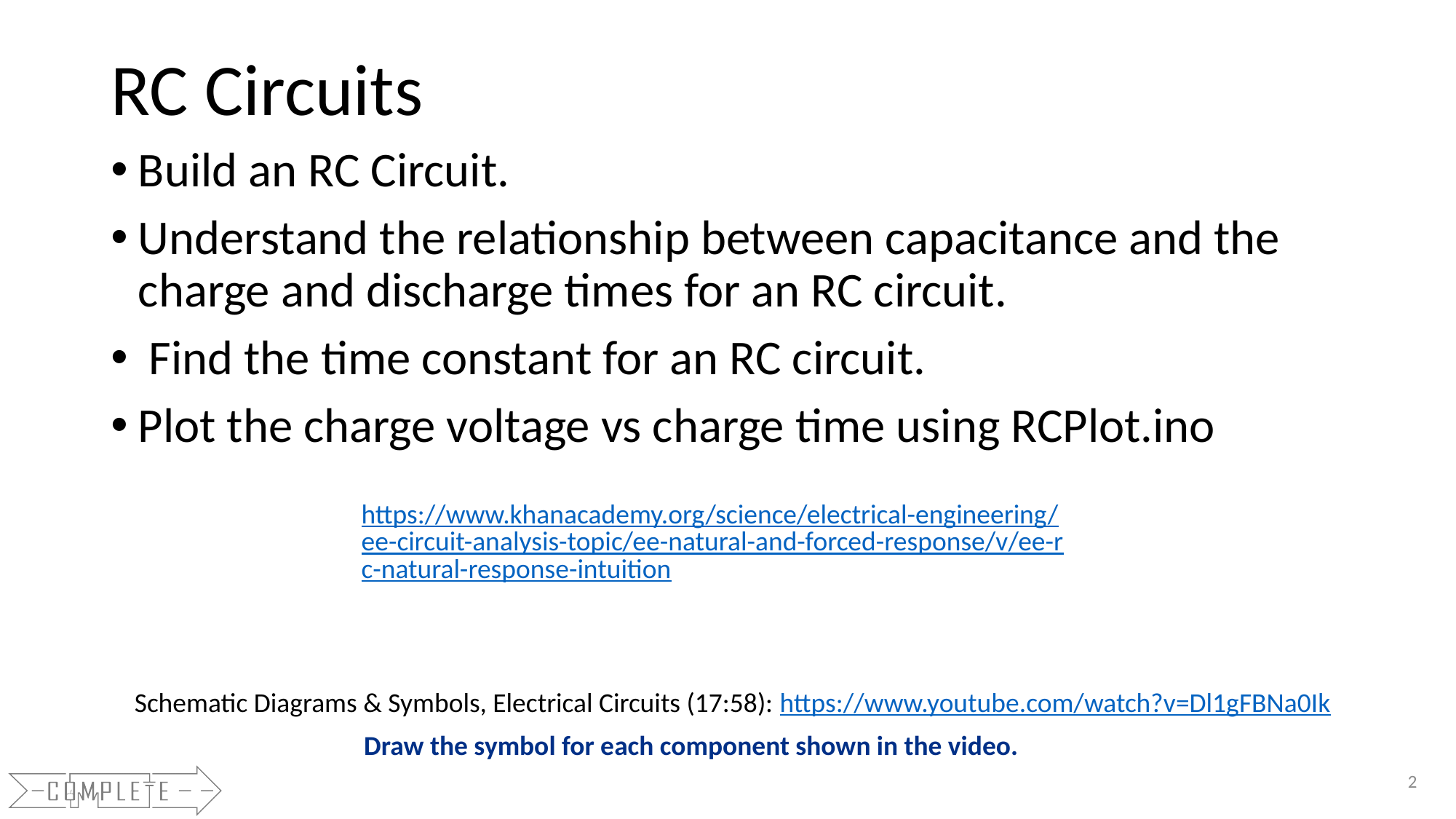

# RC Circuits
Build an RC Circuit.
Understand the relationship between capacitance and the charge and discharge times for an RC circuit.
 Find the time constant for an RC circuit.
Plot the charge voltage vs charge time using RCPlot.ino
https://www.khanacademy.org/science/electrical-engineering/ee-circuit-analysis-topic/ee-natural-and-forced-response/v/ee-rc-natural-response-intuition
Schematic Diagrams & Symbols, Electrical Circuits (17:58): https://www.youtube.com/watch?v=Dl1gFBNa0Ik
Draw the symbol for each component shown in the video.
2